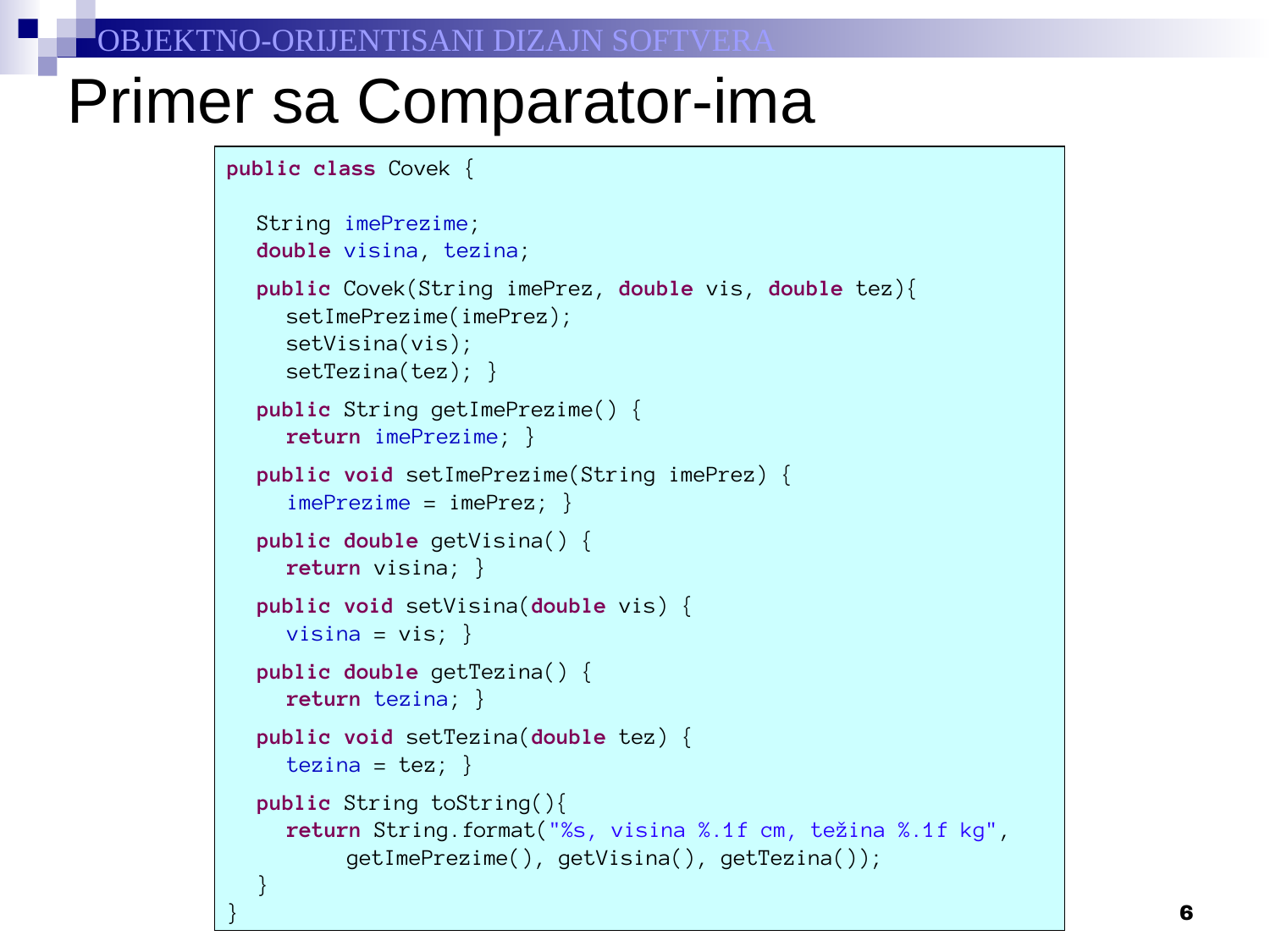

# Primer sa Comparator-ima
public class Covek {

	String imePrezime;
	double visina, tezina;
	public Covek(String imePrez, double vis, double tez){
		setImePrezime(imePrez);
		setVisina(vis);
		setTezina(tez); }
	public String getImePrezime() {
		return imePrezime; }
	public void setImePrezime(String imePrez) {
		imePrezime = imePrez; }
	public double getVisina() {
		return visina; }
	public void setVisina(double vis) {
		visina = vis; }
	public double getTezina() {
		return tezina; }
	public void setTezina(double tez) {
		tezina = tez; }
	public String toString(){
		return String.format("%s, visina %.1f cm, težina %.1f kg",
				getImePrezime(), getVisina(), getTezina());
	}
}
6